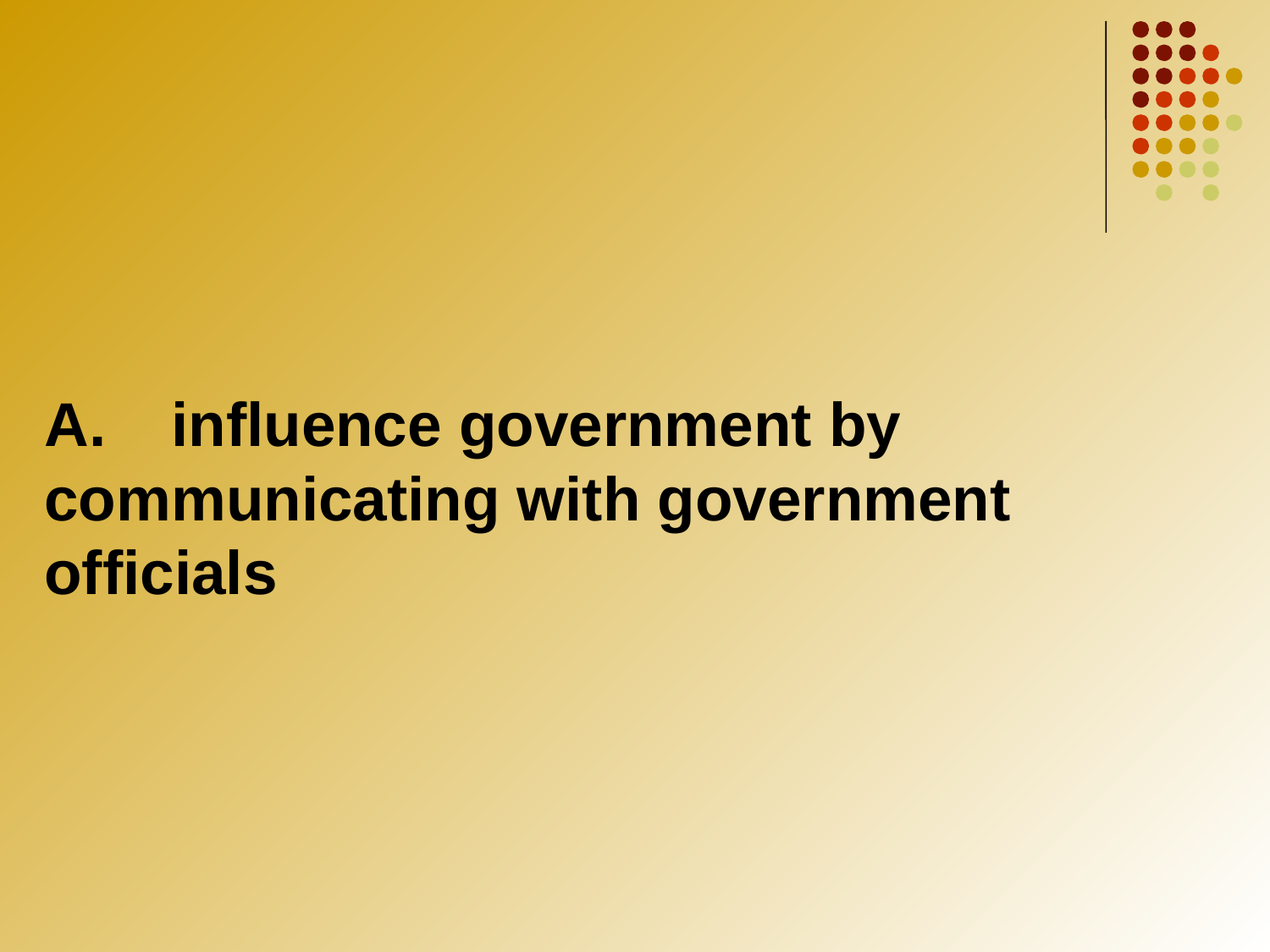

# A.	influence government by communicating with government officials